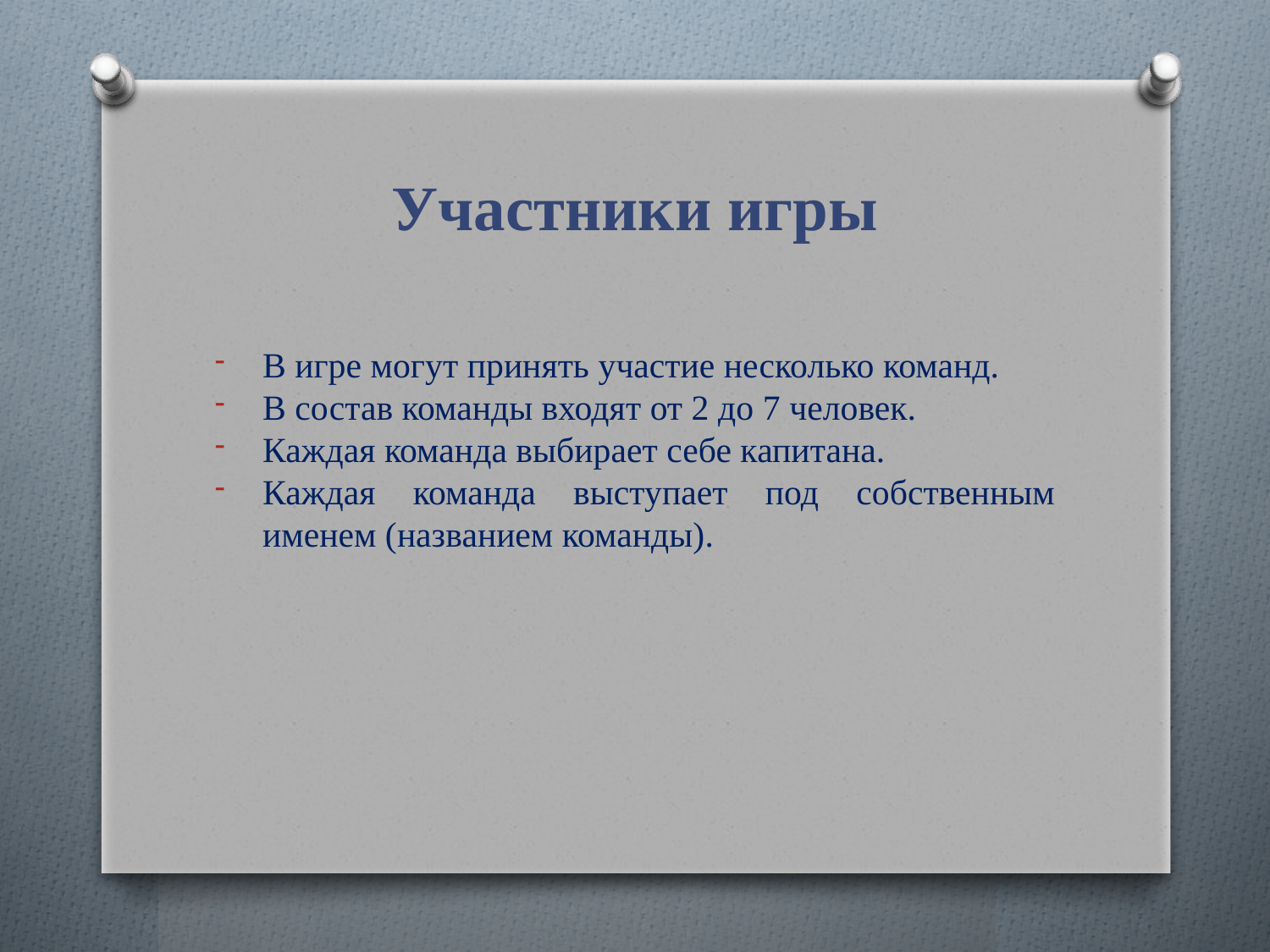

# Участники игры
В игре могут принять участие несколько команд.
В состав команды входят от 2 до 7 человек.
Каждая команда выбирает себе капитана.
Каждая команда выступает под собственным именем (названием команды).